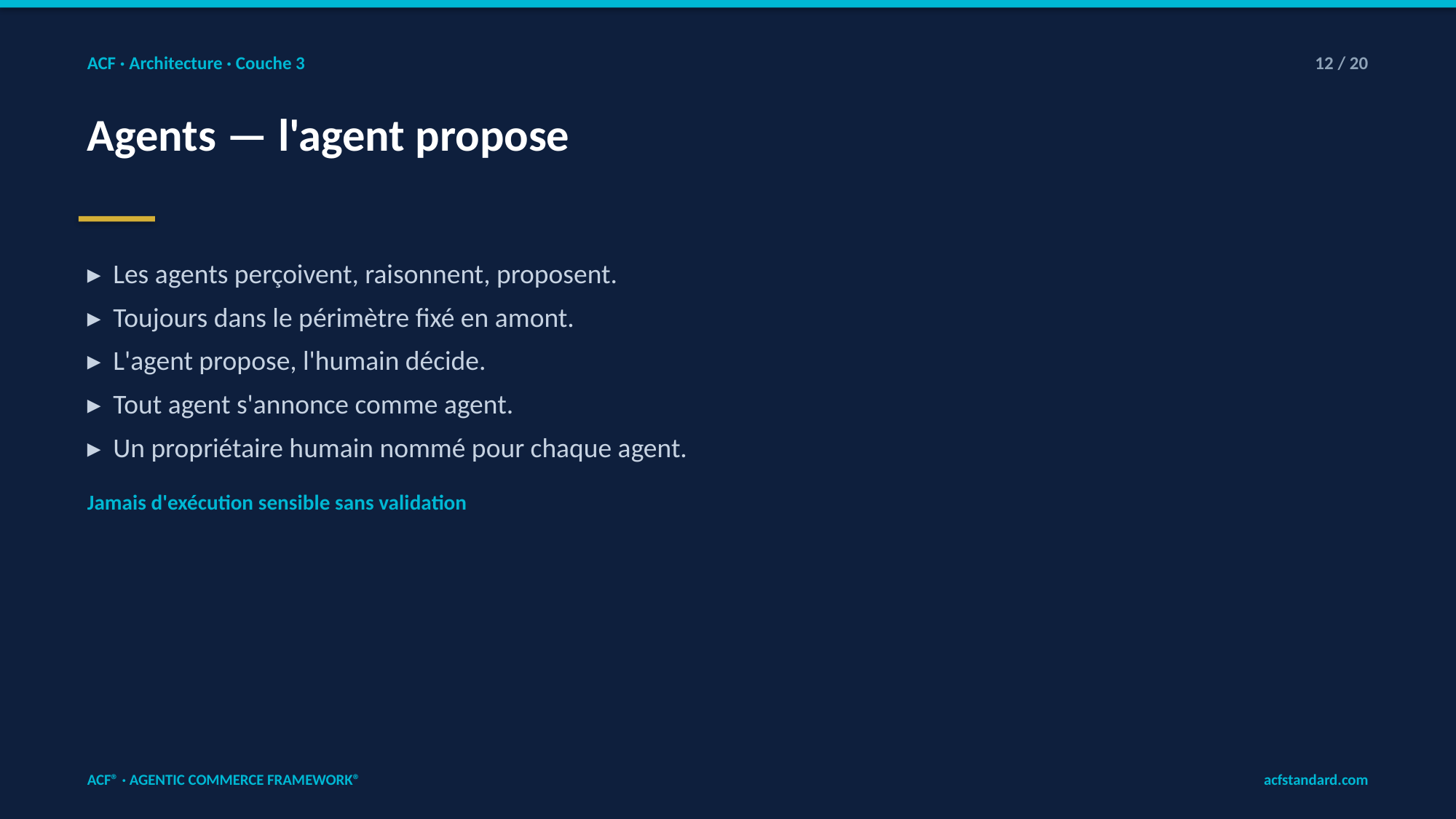

ACF · Architecture · Couche 3
12 / 20
Agents — l'agent propose

▸  Les agents perçoivent, raisonnent, proposent.
▸  Toujours dans le périmètre fixé en amont.
▸  L'agent propose, l'humain décide.
▸  Tout agent s'annonce comme agent.
▸  Un propriétaire humain nommé pour chaque agent.
Jamais d'exécution sensible sans validation
ACF® · AGENTIC COMMERCE FRAMEWORK®
acfstandard.com